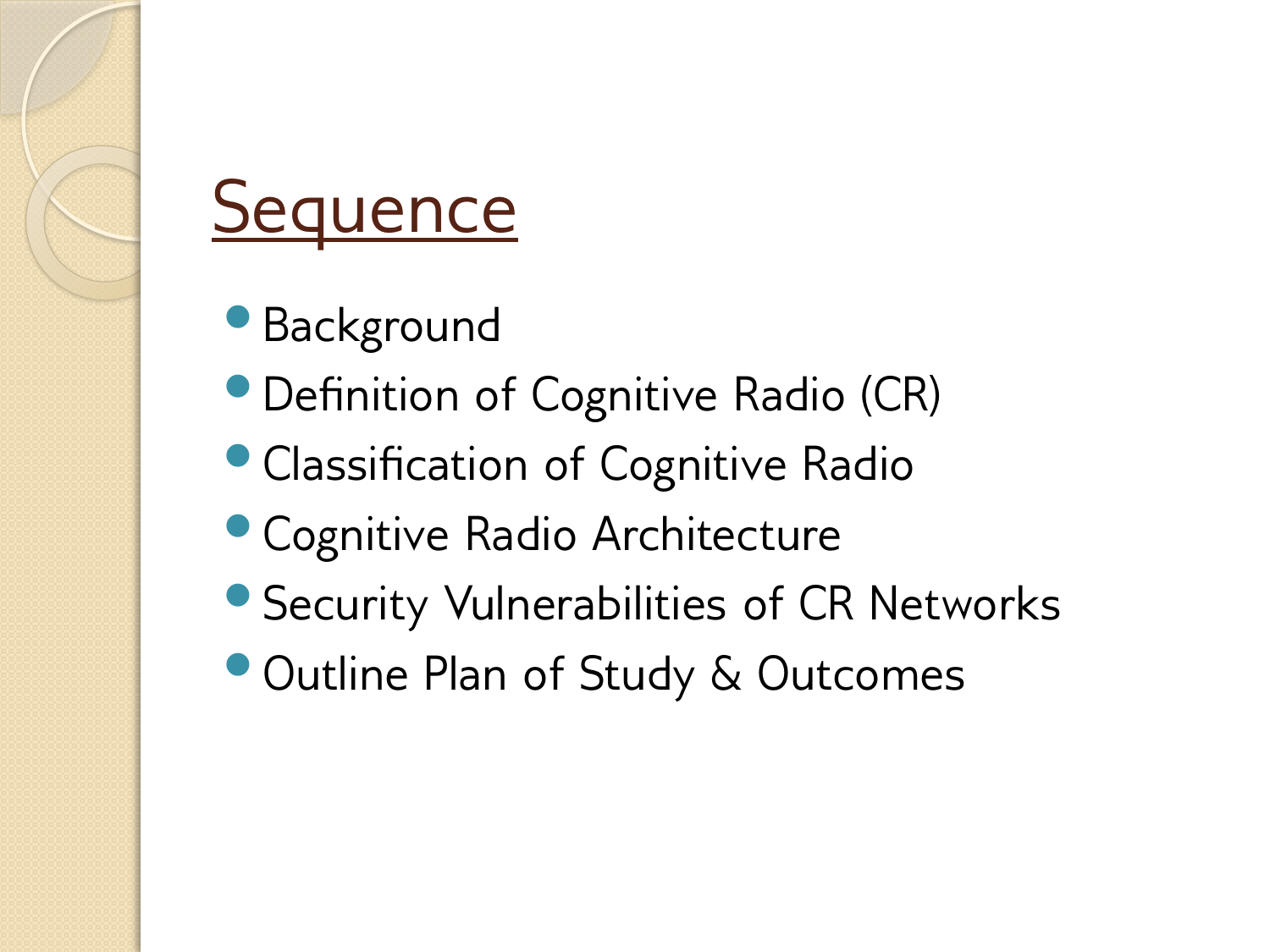

# Sequence
Background
Definition of Cognitive Radio (CR)
Classification of Cognitive Radio
Cognitive Radio Architecture
Security Vulnerabilities of CR Networks
Outline Plan of Study & Outcomes